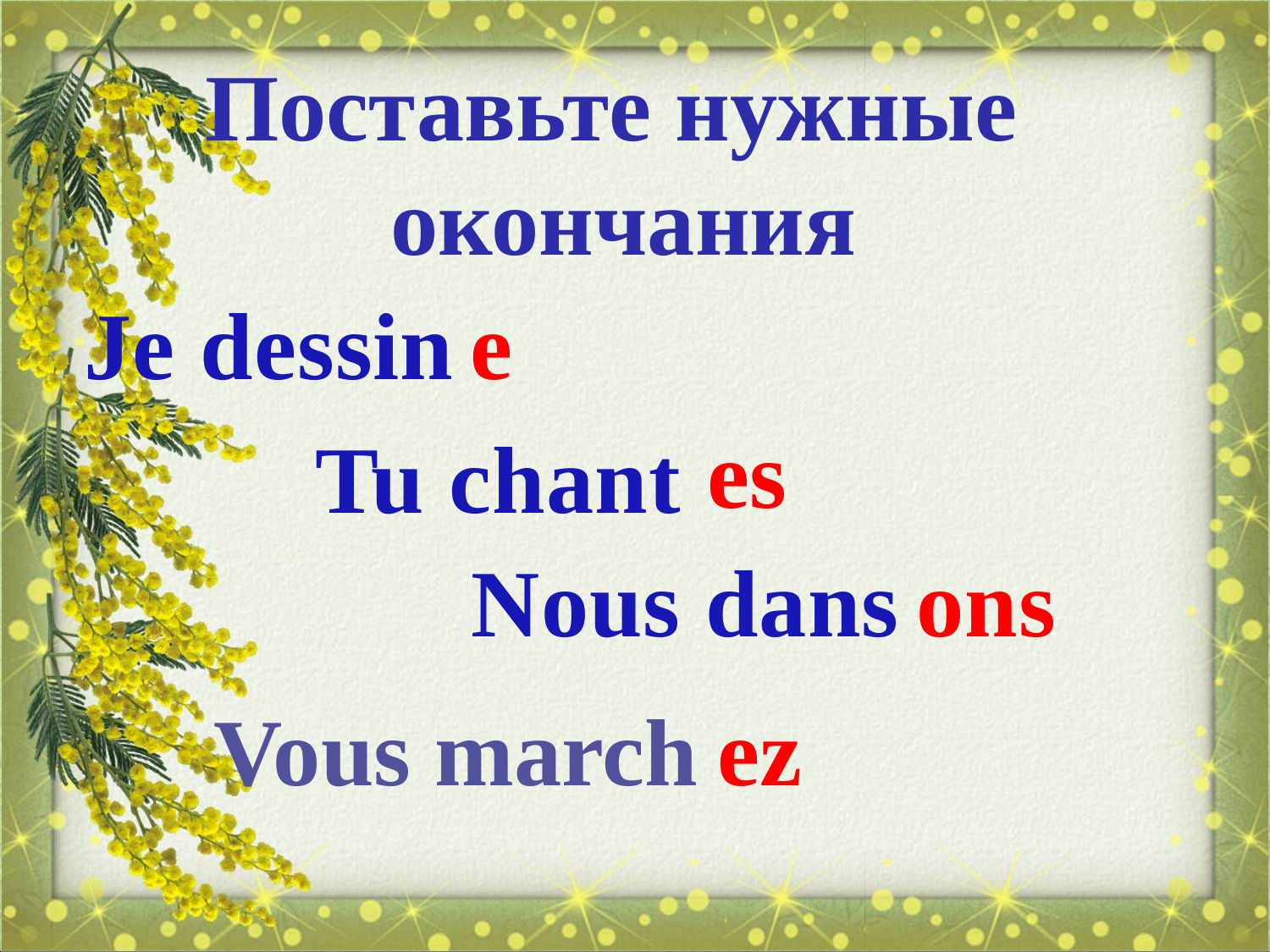

Поставьте нужные
окончания
Je dessin
e
es
Tu chant
Nous dans
ons
Vous march
ez